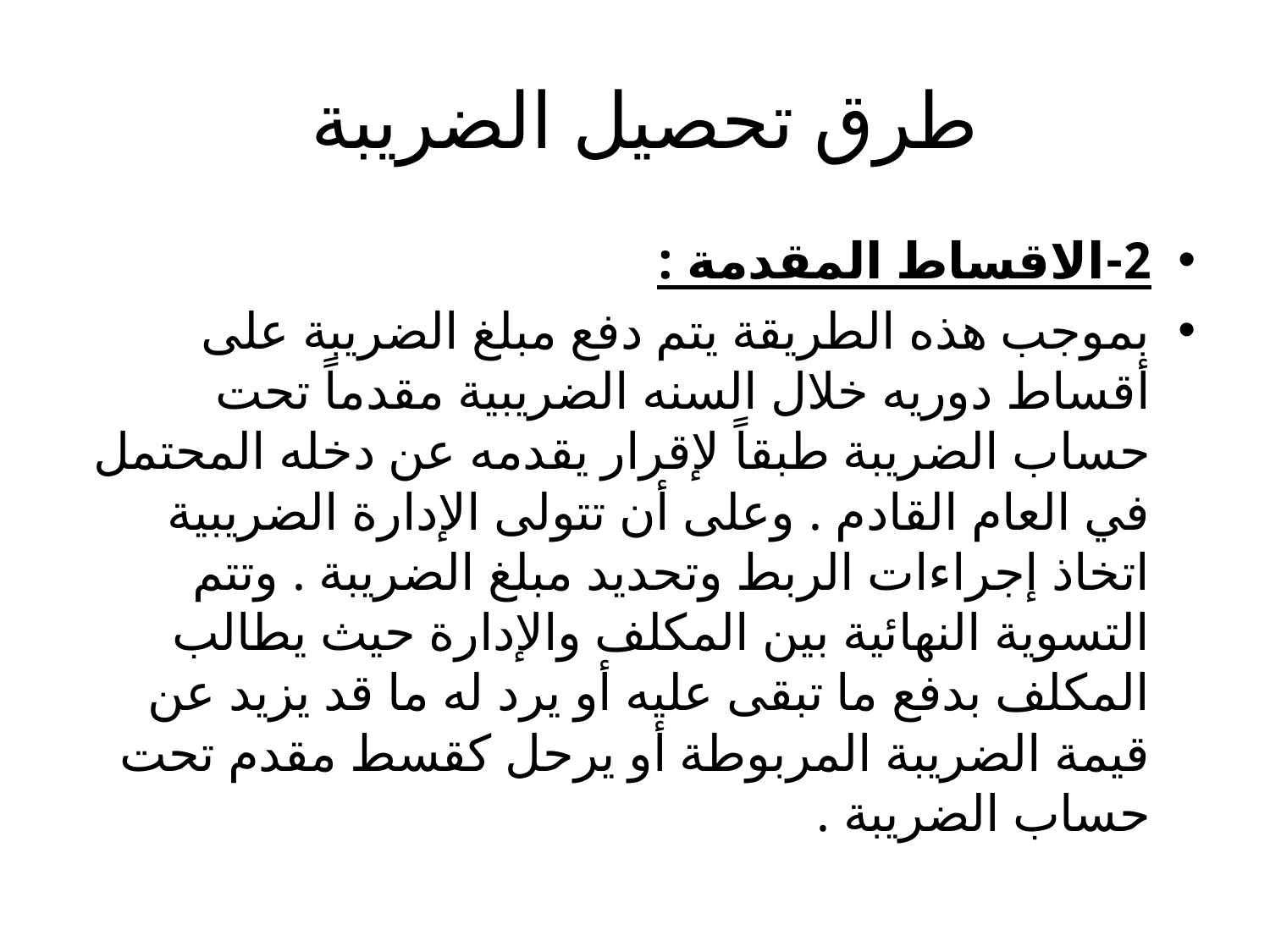

# طرق تحصيل الضريبة
2-الاقساط المقدمة :
بموجب هذه الطريقة يتم دفع مبلغ الضريبة على أقساط دوريه خلال السنه الضريبية مقدماً تحت حساب الضريبة طبقاً لإقرار يقدمه عن دخله المحتمل في العام القادم . وعلى أن تتولى الإدارة الضريبية اتخاذ إجراءات الربط وتحديد مبلغ الضريبة . وتتم التسوية النهائية بين المكلف والإدارة حيث يطالب المكلف بدفع ما تبقى عليه أو يرد له ما قد يزيد عن قيمة الضريبة المربوطة أو يرحل كقسط مقدم تحت حساب الضريبة .